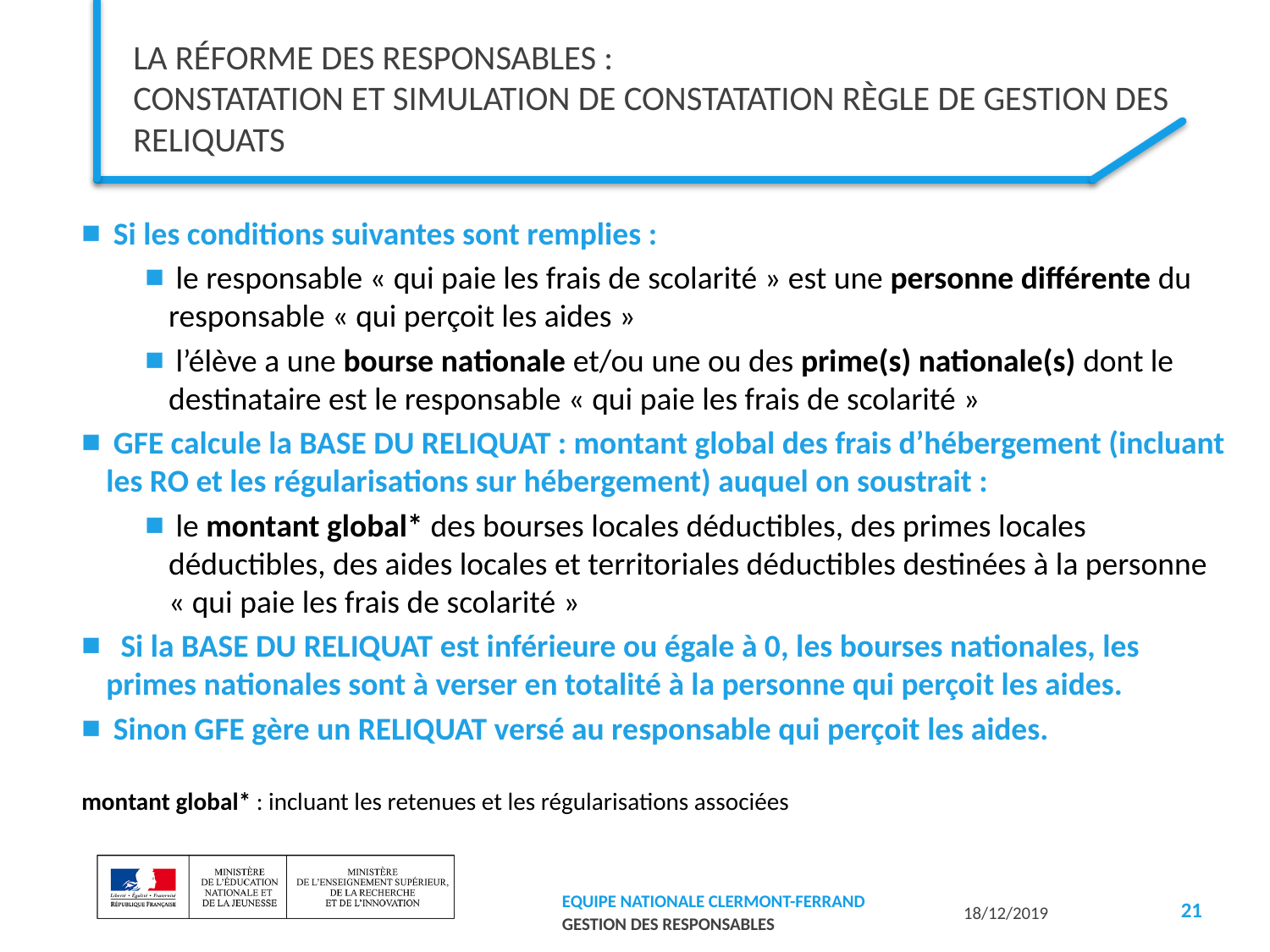

# la réforme des responsables : constatation et simulation de constatation règle de gestion des reliquats
 Si les conditions suivantes sont remplies :
 le responsable « qui paie les frais de scolarité » est une personne différente du responsable « qui perçoit les aides »
 l’élève a une bourse nationale et/ou une ou des prime(s) nationale(s) dont le destinataire est le responsable « qui paie les frais de scolarité »
 GFE calcule la BASE DU RELIQUAT : montant global des frais d’hébergement (incluant les RO et les régularisations sur hébergement) auquel on soustrait :
 le montant global* des bourses locales déductibles, des primes locales déductibles, des aides locales et territoriales déductibles destinées à la personne « qui paie les frais de scolarité »
  Si la BASE DU RELIQUAT est inférieure ou égale à 0, les bourses nationales, les  primes nationales sont à verser en totalité à la personne qui perçoit les aides.
 Sinon GFE gère un RELIQUAT versé au responsable qui perçoit les aides.

montant global* : incluant les retenues et les régularisations associées

21